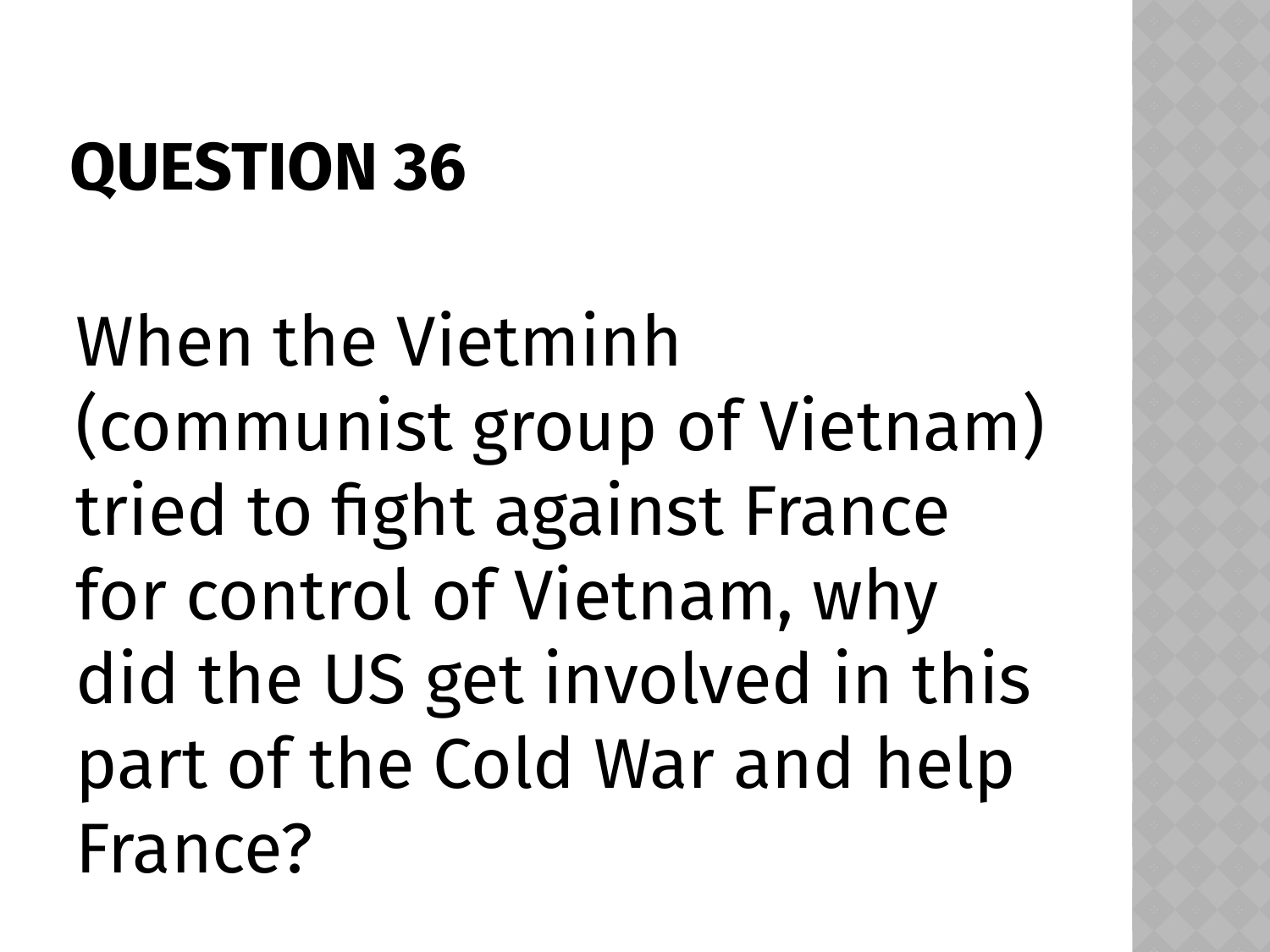

# Question 36

When the Vietminh (communist group of Vietnam) tried to fight against France for control of Vietnam, why did the US get involved in this part of the Cold War and help France?